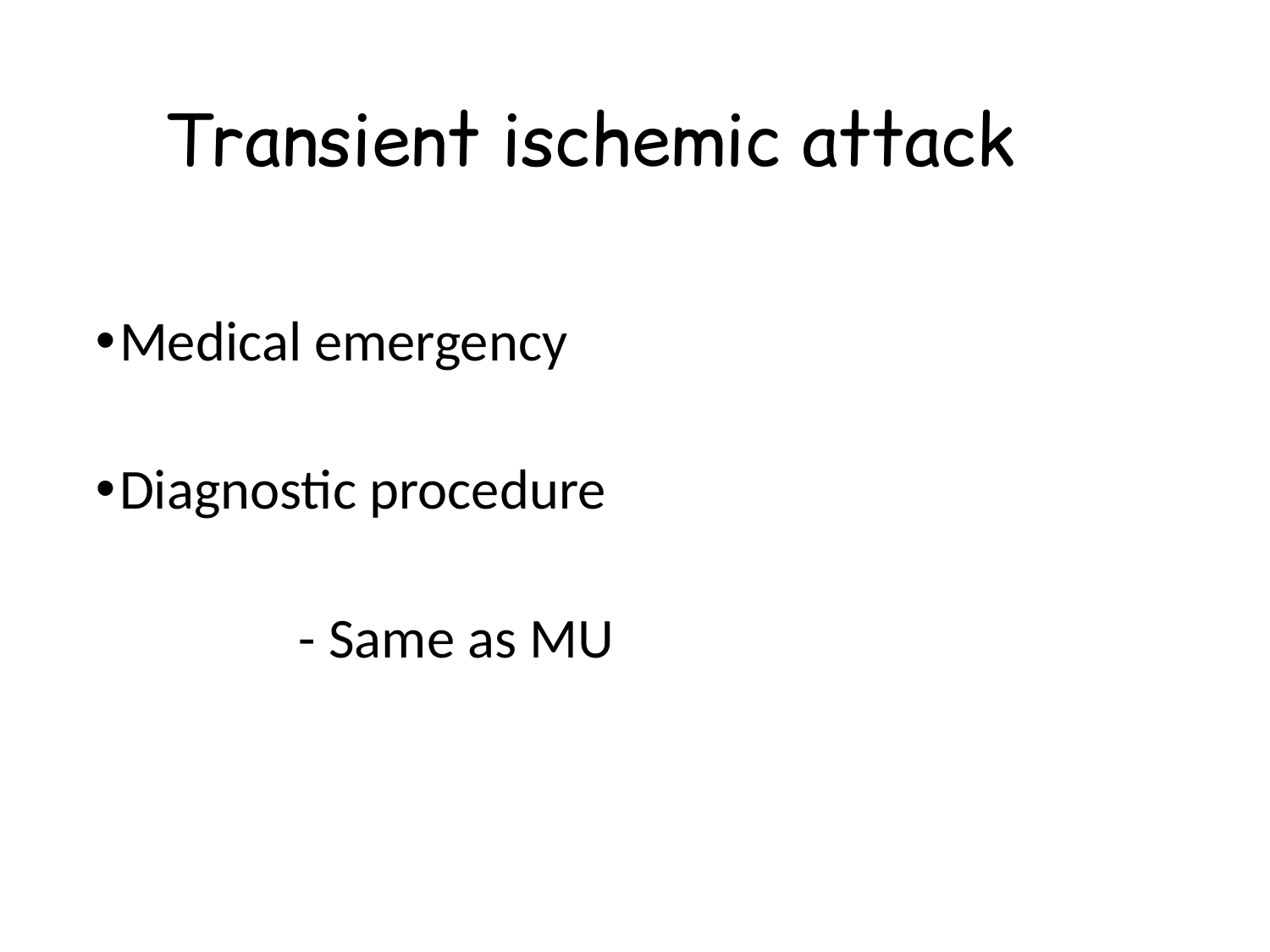

# Transient ischemic attack
Medical emergency

Diagnostic procedure

                - Same as MU